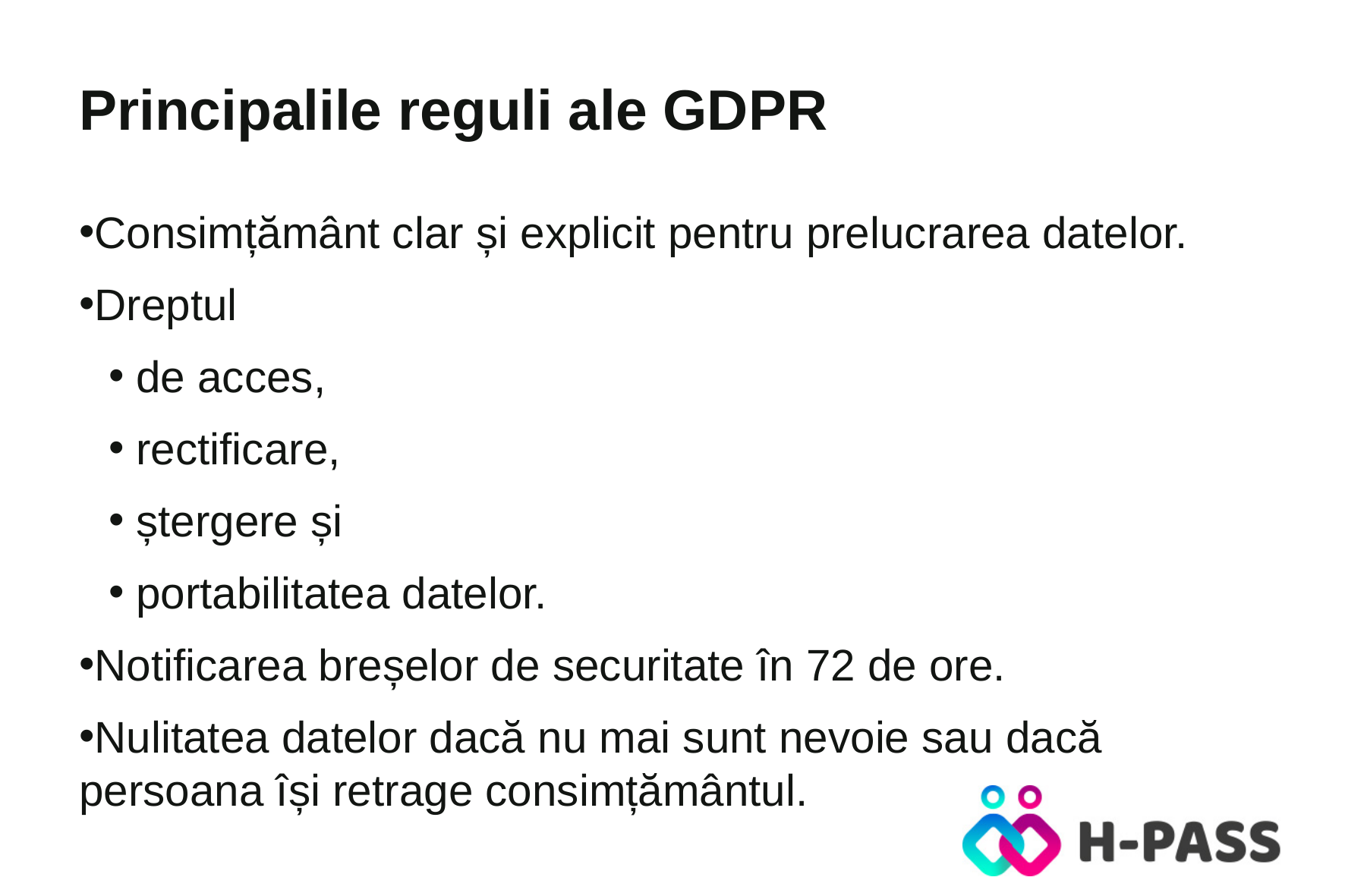

Principalile reguli ale GDPR

Consimțământ clar și explicit pentru prelucrarea datelor.
Dreptul
de acces,
rectificare,
ștergere și
portabilitatea datelor.
Notificarea breșelor de securitate în 72 de ore.
Nulitatea datelor dacă nu mai sunt nevoie sau dacă persoana își retrage consimțământul.